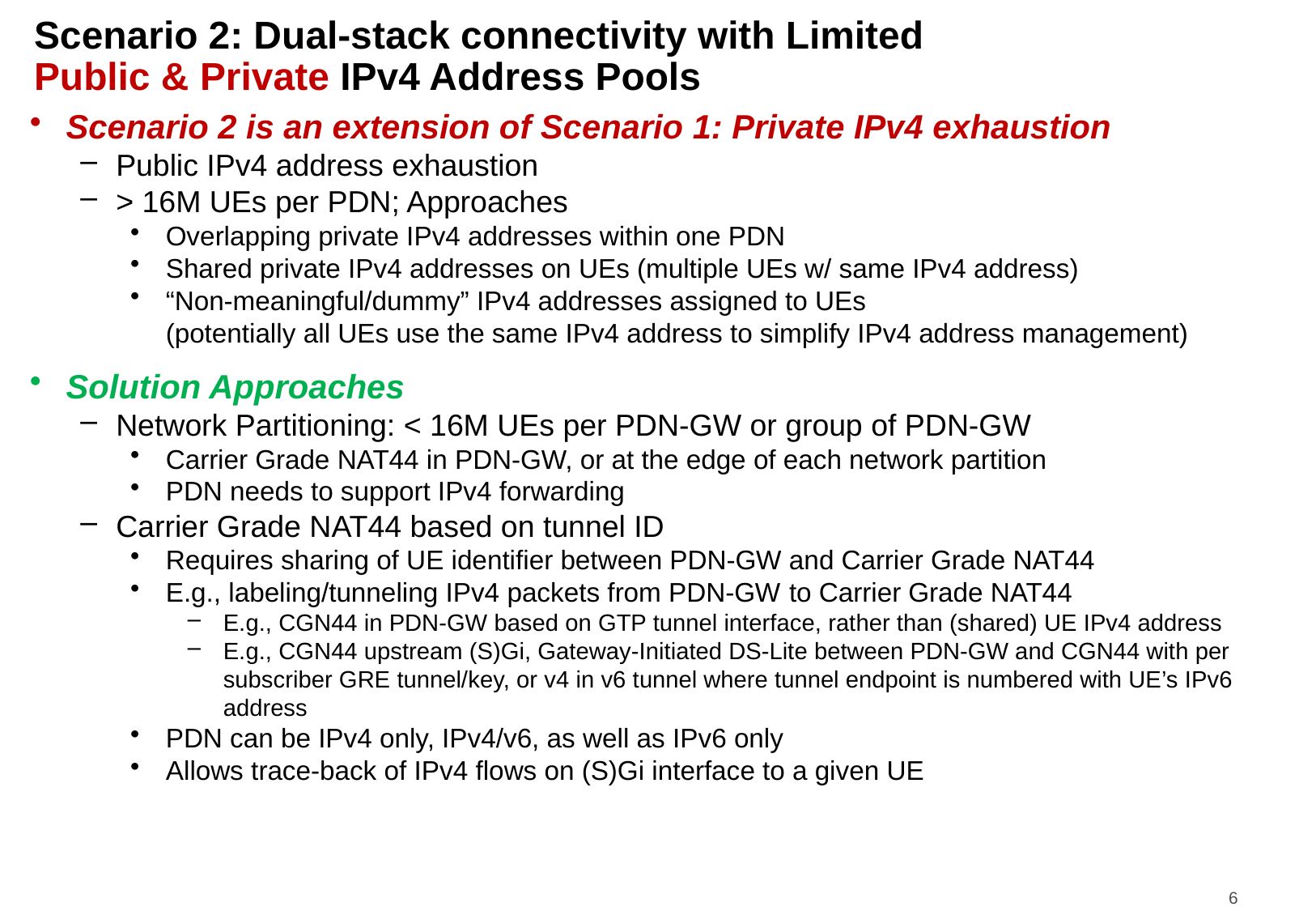

# Scenario 2: Dual-stack connectivity with Limited Public & Private IPv4 Address Pools
Scenario 2 is an extension of Scenario 1: Private IPv4 exhaustion
Public IPv4 address exhaustion
> 16M UEs per PDN; Approaches
Overlapping private IPv4 addresses within one PDN
Shared private IPv4 addresses on UEs (multiple UEs w/ same IPv4 address)
“Non-meaningful/dummy” IPv4 addresses assigned to UEs
(potentially all UEs use the same IPv4 address to simplify IPv4 address management)
Solution Approaches
Network Partitioning: < 16M UEs per PDN-GW or group of PDN-GW
Carrier Grade NAT44 in PDN-GW, or at the edge of each network partition
PDN needs to support IPv4 forwarding
Carrier Grade NAT44 based on tunnel ID
Requires sharing of UE identifier between PDN-GW and Carrier Grade NAT44
E.g., labeling/tunneling IPv4 packets from PDN-GW to Carrier Grade NAT44
E.g., CGN44 in PDN-GW based on GTP tunnel interface, rather than (shared) UE IPv4 address
E.g., CGN44 upstream (S)Gi, Gateway-Initiated DS-Lite between PDN-GW and CGN44 with per subscriber GRE tunnel/key, or v4 in v6 tunnel where tunnel endpoint is numbered with UE’s IPv6 address
PDN can be IPv4 only, IPv4/v6, as well as IPv6 only
Allows trace-back of IPv4 flows on (S)Gi interface to a given UE